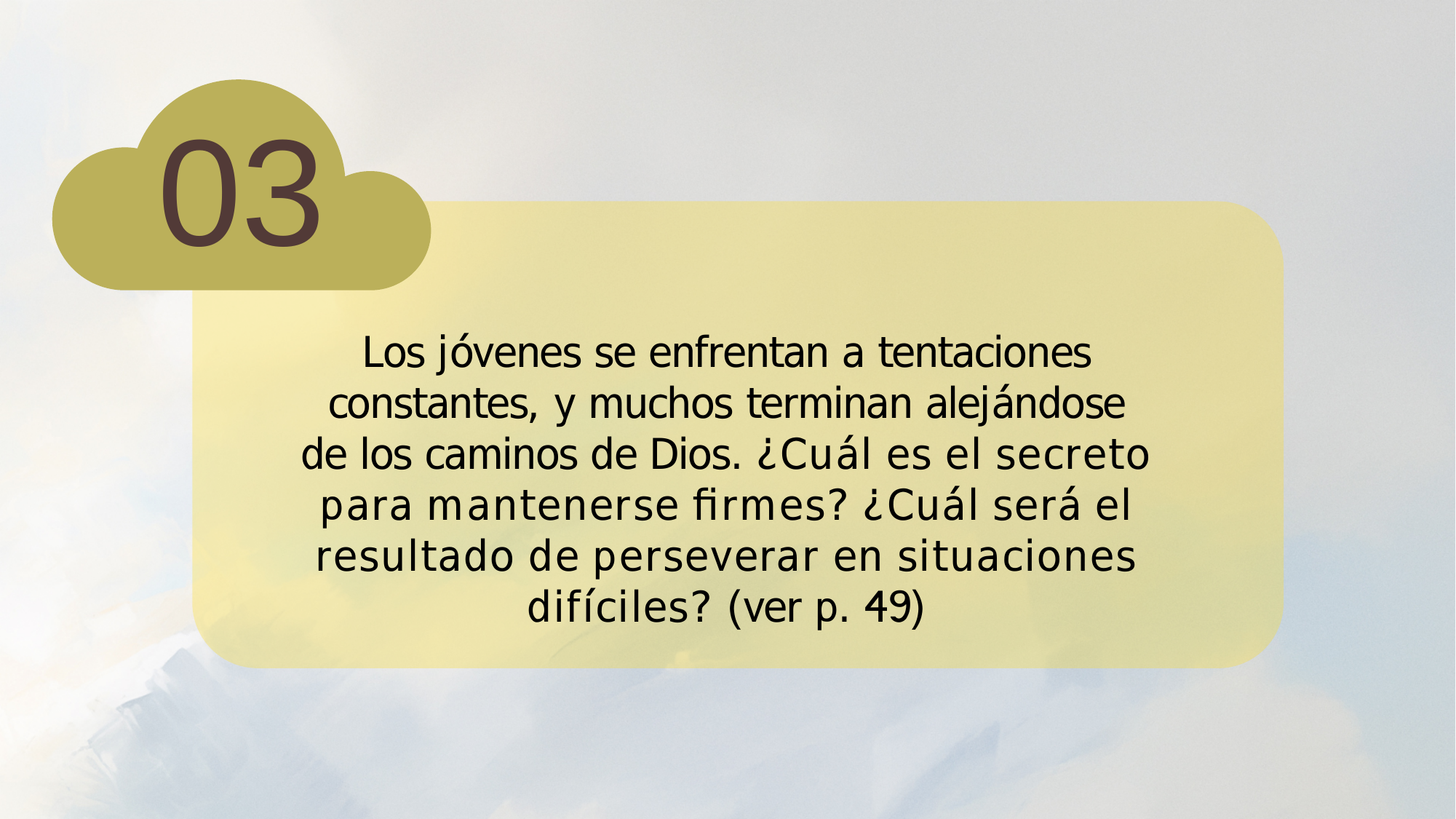

03

Los jóvenes se enfrentan a tentaciones constantes, y muchos terminan alejándose de los caminos de Dios. ¿Cuál es el secreto para mantenerse firmes? ¿Cuál será el resultado de perseverar en situaciones difíciles? (ver p. 49)